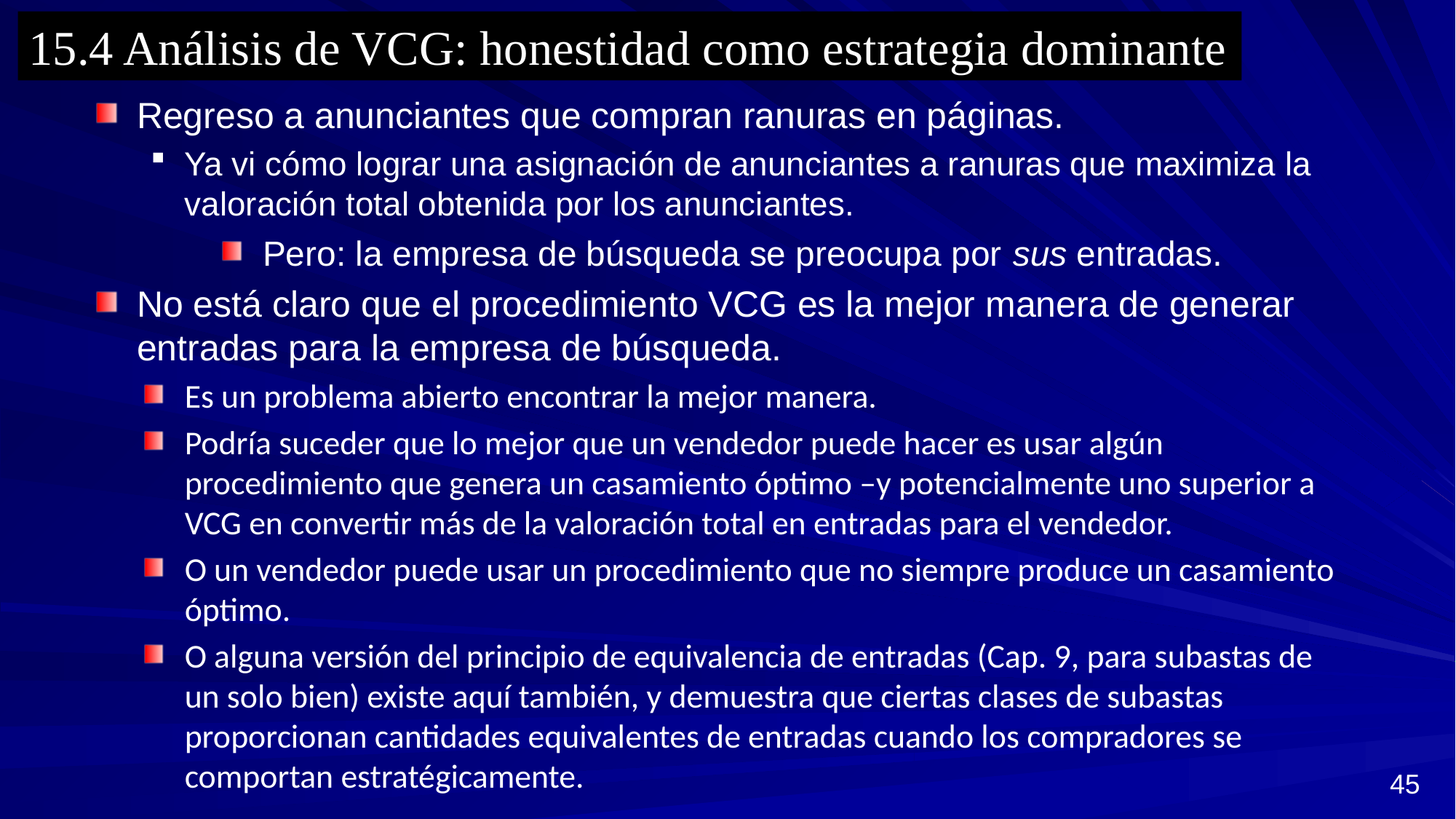

15.4 Análisis de VCG: honestidad como estrategia dominante
Regreso a anunciantes que compran ranuras en páginas.
Ya vi cómo lograr una asignación de anunciantes a ranuras que maximiza la valoración total obtenida por los anunciantes.
Pero: la empresa de búsqueda se preocupa por sus entradas.
No está claro que el procedimiento VCG es la mejor manera de generar entradas para la empresa de búsqueda.
Es un problema abierto encontrar la mejor manera.
Podría suceder que lo mejor que un vendedor puede hacer es usar algún procedimiento que genera un casamiento óptimo –y potencialmente uno superior a VCG en convertir más de la valoración total en entradas para el vendedor.
O un vendedor puede usar un procedimiento que no siempre produce un casamiento óptimo.
O alguna versión del principio de equivalencia de entradas (Cap. 9, para subastas de un solo bien) existe aquí también, y demuestra que ciertas clases de subastas proporcionan cantidades equivalentes de entradas cuando los compradores se comportan estratégicamente.

45